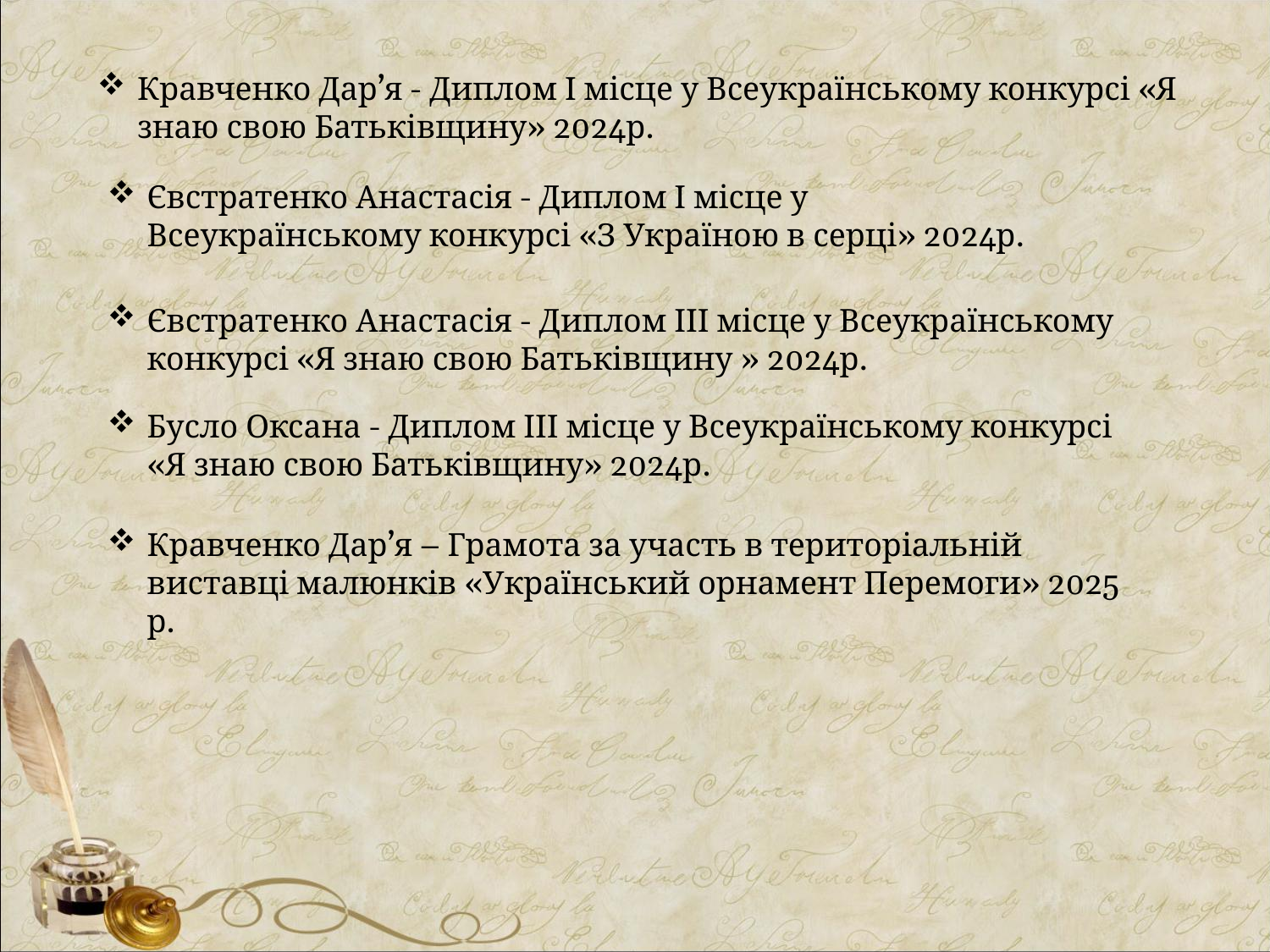

Кравченко Дар’я - Диплом І місце у Всеукраїнському конкурсі «Я знаю свою Батьківщину» 2024р.
Євстратенко Анастасія - Диплом І місце у Всеукраїнському конкурсі «З Україною в серці» 2024р.
Євстратенко Анастасія - Диплом ІІІ місце у Всеукраїнському конкурсі «Я знаю свою Батьківщину » 2024р.
Бусло Оксана - Диплом ІІІ місце у Всеукраїнському конкурсі «Я знаю свою Батьківщину» 2024р.
Кравченко Дар’я – Грамота за участь в територіальній виставці малюнків «Український орнамент Перемоги» 2025 р.